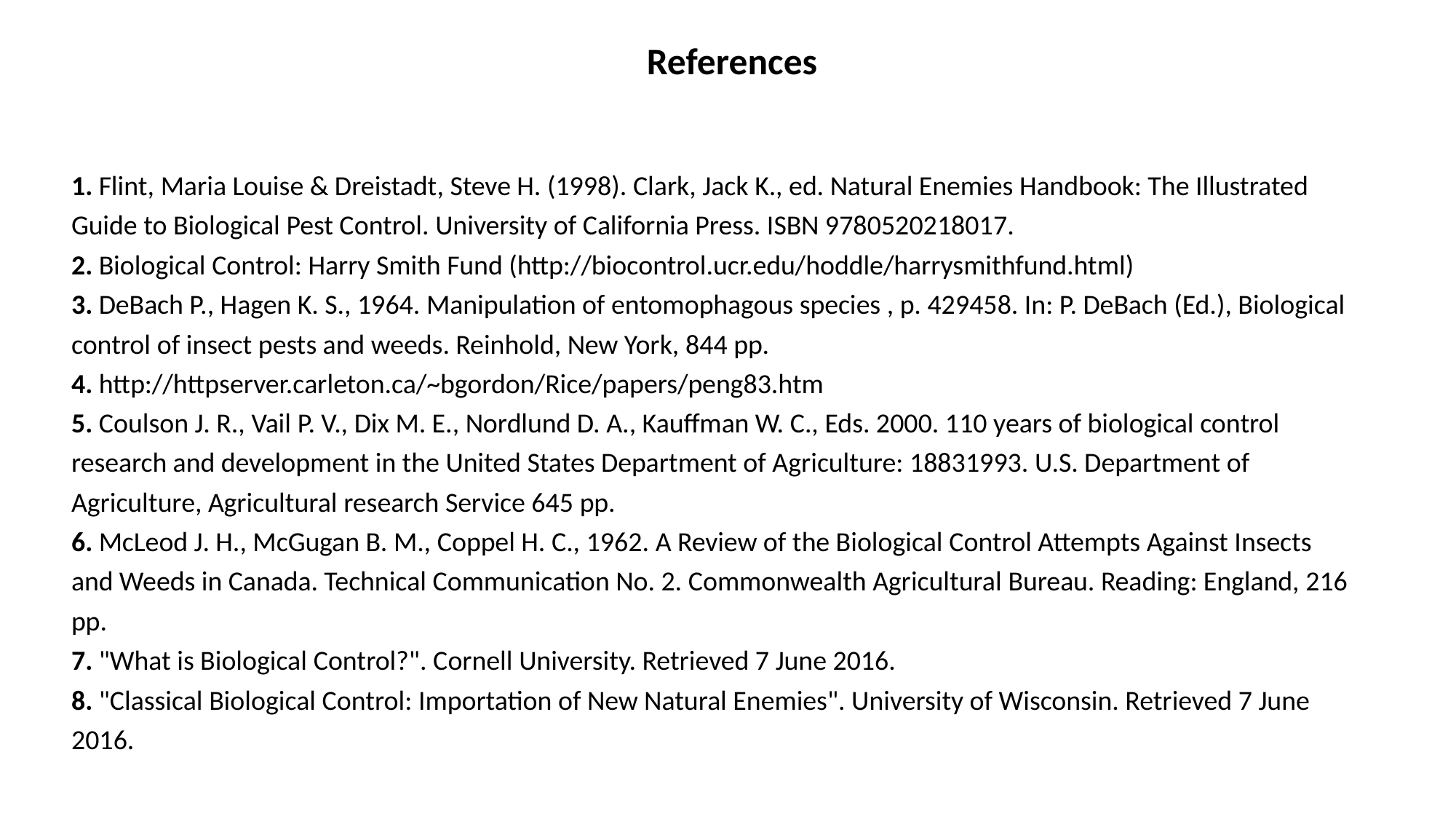

References

1. Flint, Maria Louise & Dreistadt, Steve H. (1998). Clark, Jack K., ed. Natural Enemies Handbook: The Illustrated
Guide to Biological Pest Control. University of California Press. ISBN 978­0­520­21801­7.
2. Biological Control: Harry Smith Fund (http://biocontrol.ucr.edu/hoddle/harrysmithfund.html)
3. DeBach P., Hagen K. S., 1964. Manipulation of entomophagous species , p. 429­458. In: P. DeBach (Ed.), Biological
control of insect pests and weeds. Reinhold, New York, 844 pp.
4. http://http­server.carleton.ca/~bgordon/Rice/papers/peng83.htm
5. Coulson J. R., Vail P. V., Dix M. E., Nordlund D. A., Kauffman W. C., Eds. 2000. 110 years of biological control
research and development in the United States Department of Agriculture: 1883­1993. U.S. Department of
Agriculture, Agricultural research Service 645 pp.
6. McLeod J. H., McGugan B. M., Coppel H. C., 1962. A Review of the Biological Control Attempts Against Insects
and Weeds in Canada. Technical Communication No. 2. Commonwealth Agricultural Bureau. Reading: England, 216
pp.
7. "What is Biological Control?". Cornell University. Retrieved 7 June 2016.
8. "Classical Biological Control: Importation of New Natural Enemies". University of Wisconsin. Retrieved 7 June
2016.